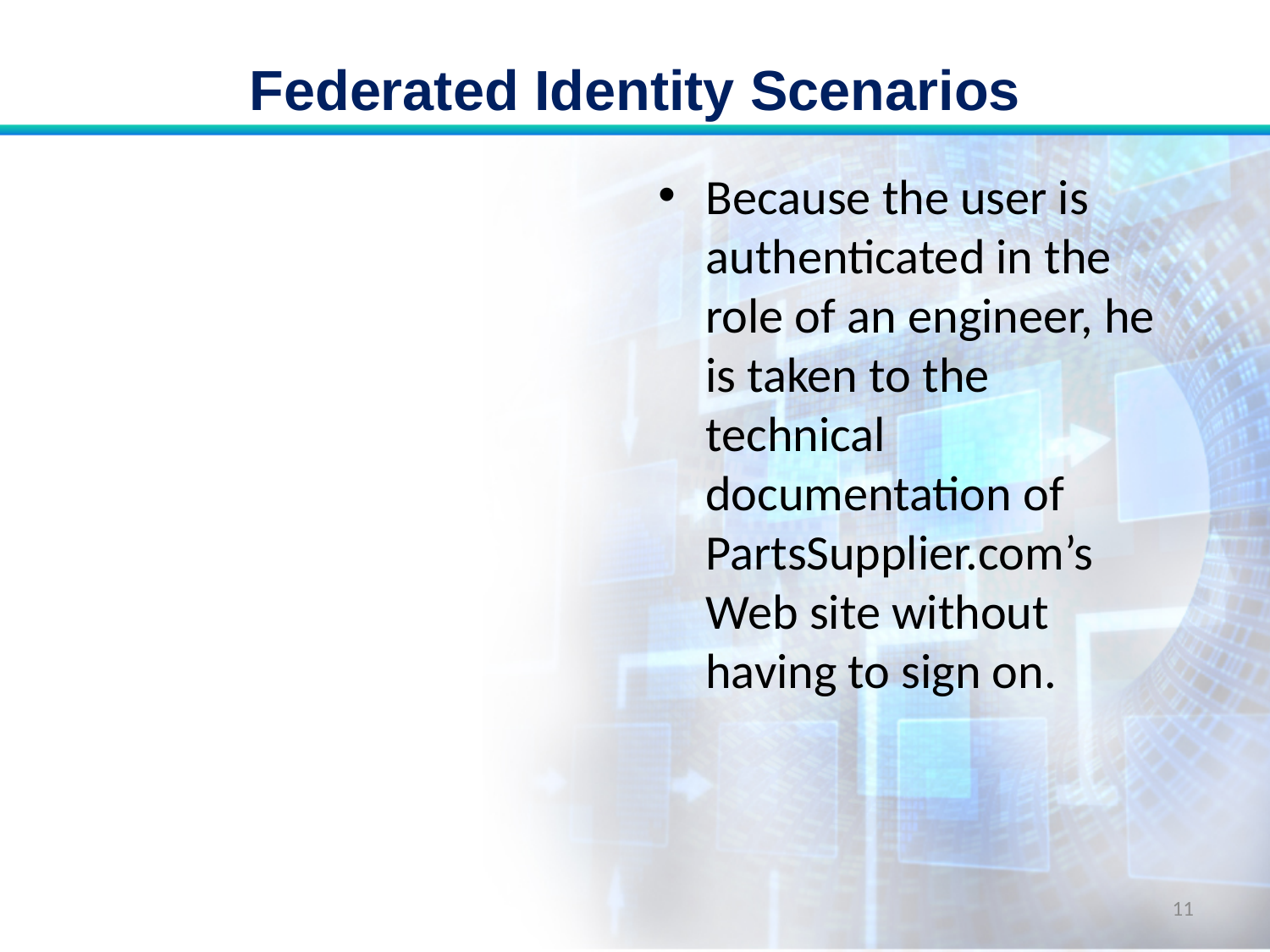

# Federated Identity Scenarios
Because the user is authenticated in the role of an engineer, he is taken to the technical  documentation of PartsSupplier.com’s Web site without having to sign on.
11